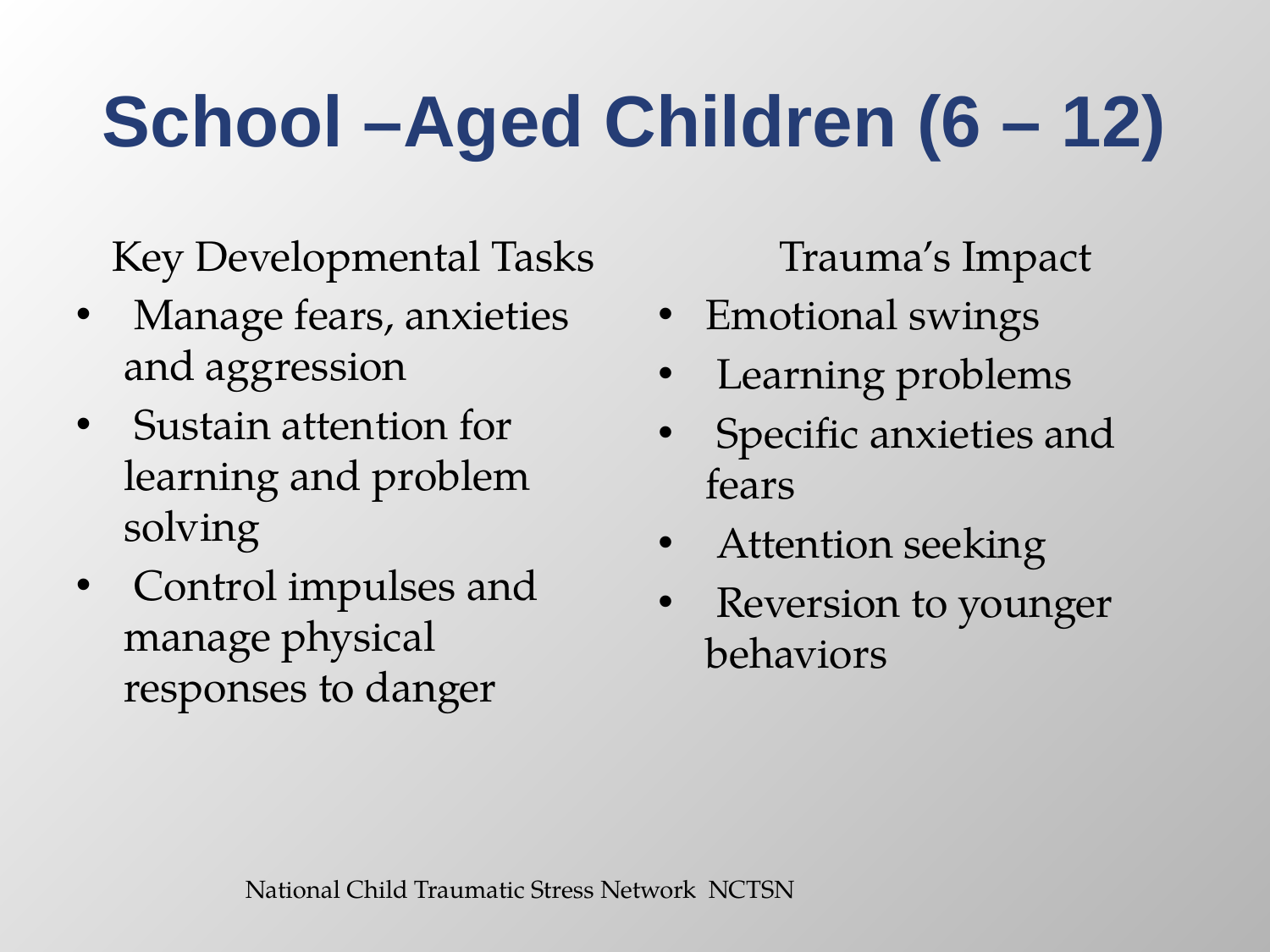

# School –Aged Children (6 – 12)
Key Developmental Tasks
 Manage fears, anxieties and aggression
 Sustain attention for learning and problem solving
 Control impulses and manage physical responses to danger
Trauma’s Impact
Emotional swings
 Learning problems
 Specific anxieties and fears
 Attention seeking
 Reversion to younger behaviors
National Child Traumatic Stress Network  NCTSN